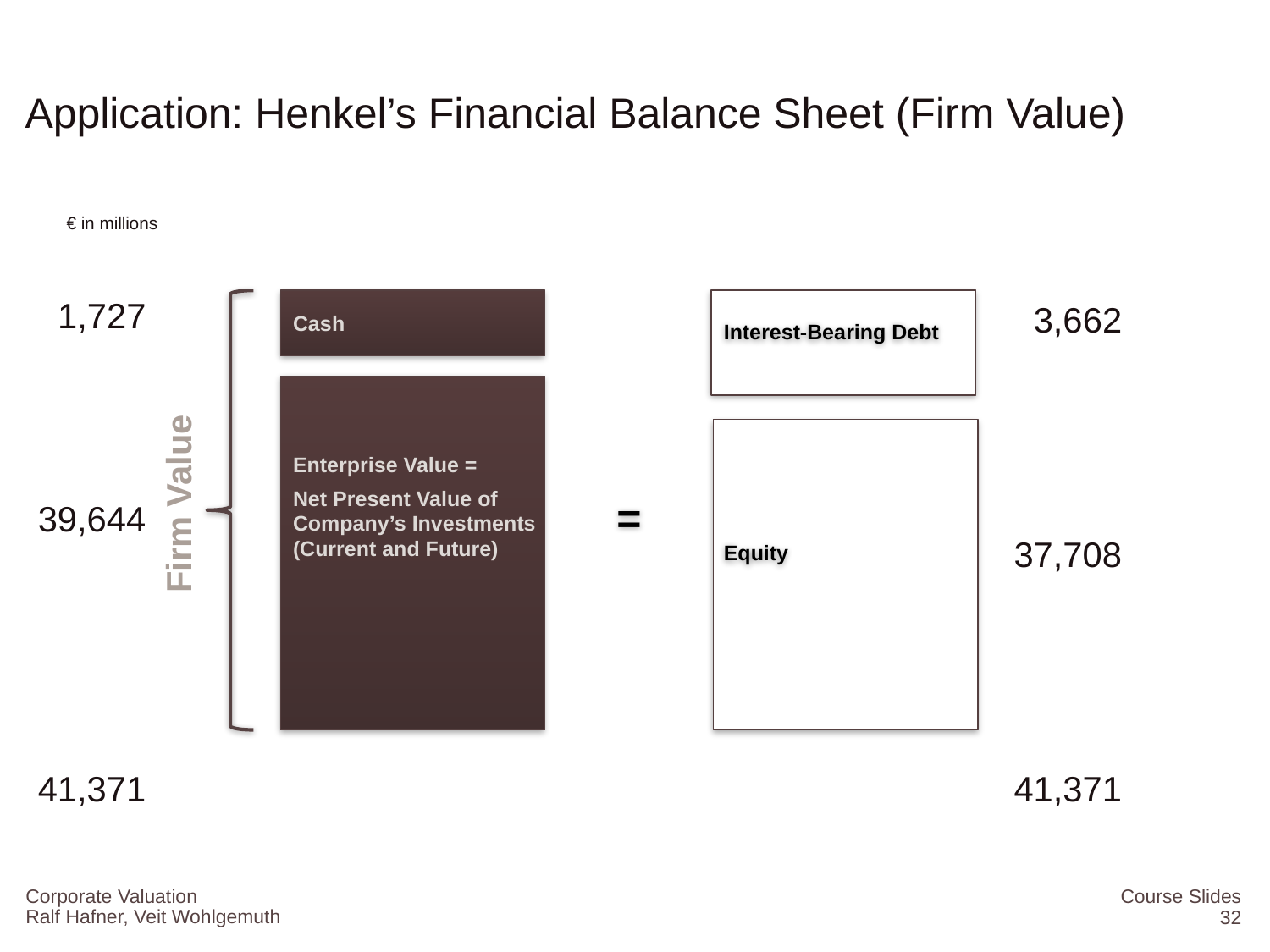

# Application: Henkel’s Financial Balance Sheet (Firm Value)
€ in millions
1,727

3,662
Cash
Interest-Bearing Debt

Enterprise Value =
Net Present Value of Company’s Investments (Current and Future)
Firm Value
 =
39,644
37,708
Equity
41,371
41,371
Corporate Valuation
Course Slides
32